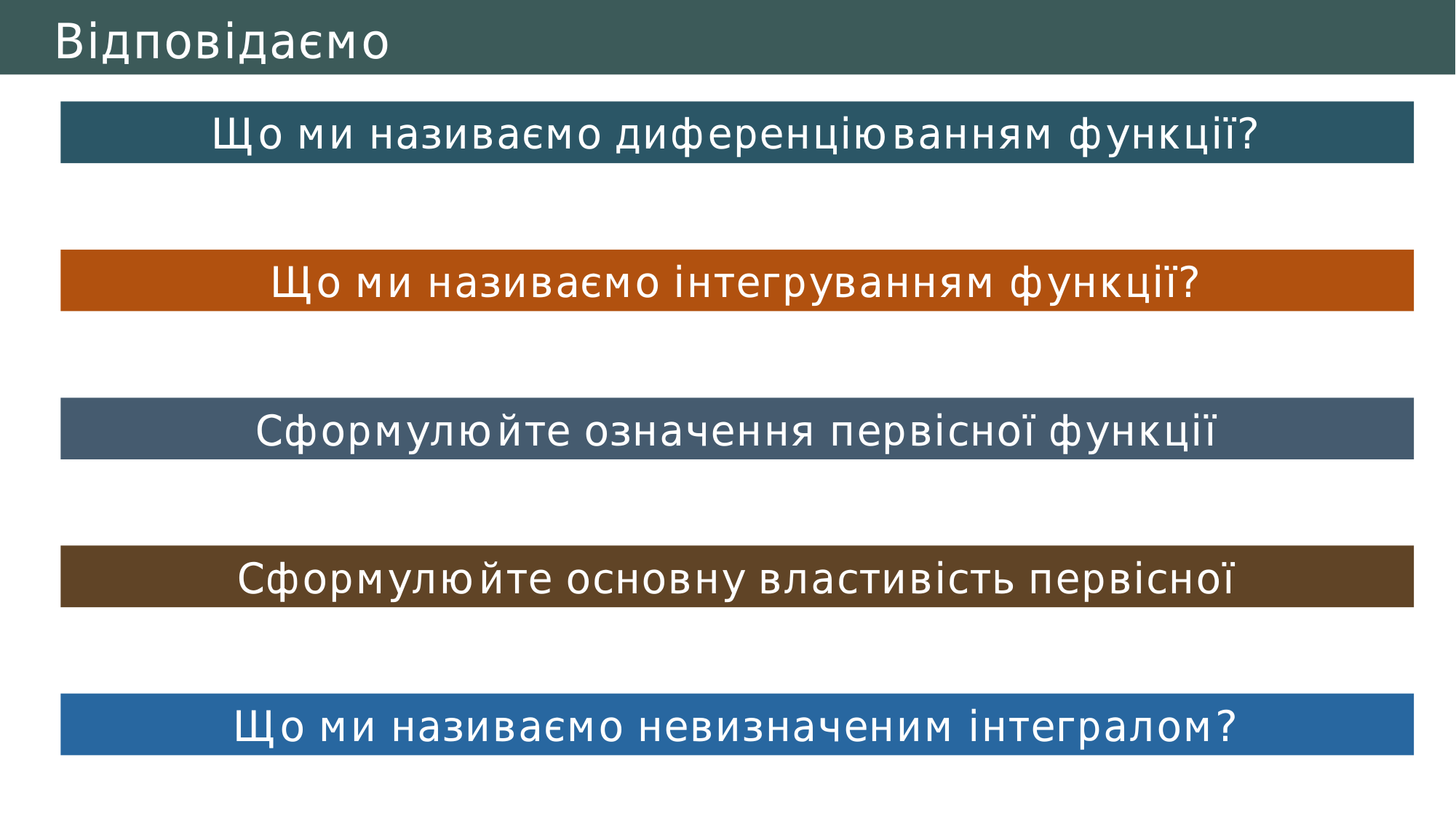

Відповідаємо
Що ми називаємо диференціюванням функції?
Що ми називаємо інтегруванням функції?
Сформулюйте означення первісної функції
Сформулюйте основну властивість первісної
Що ми називаємо невизначеним інтегралом?